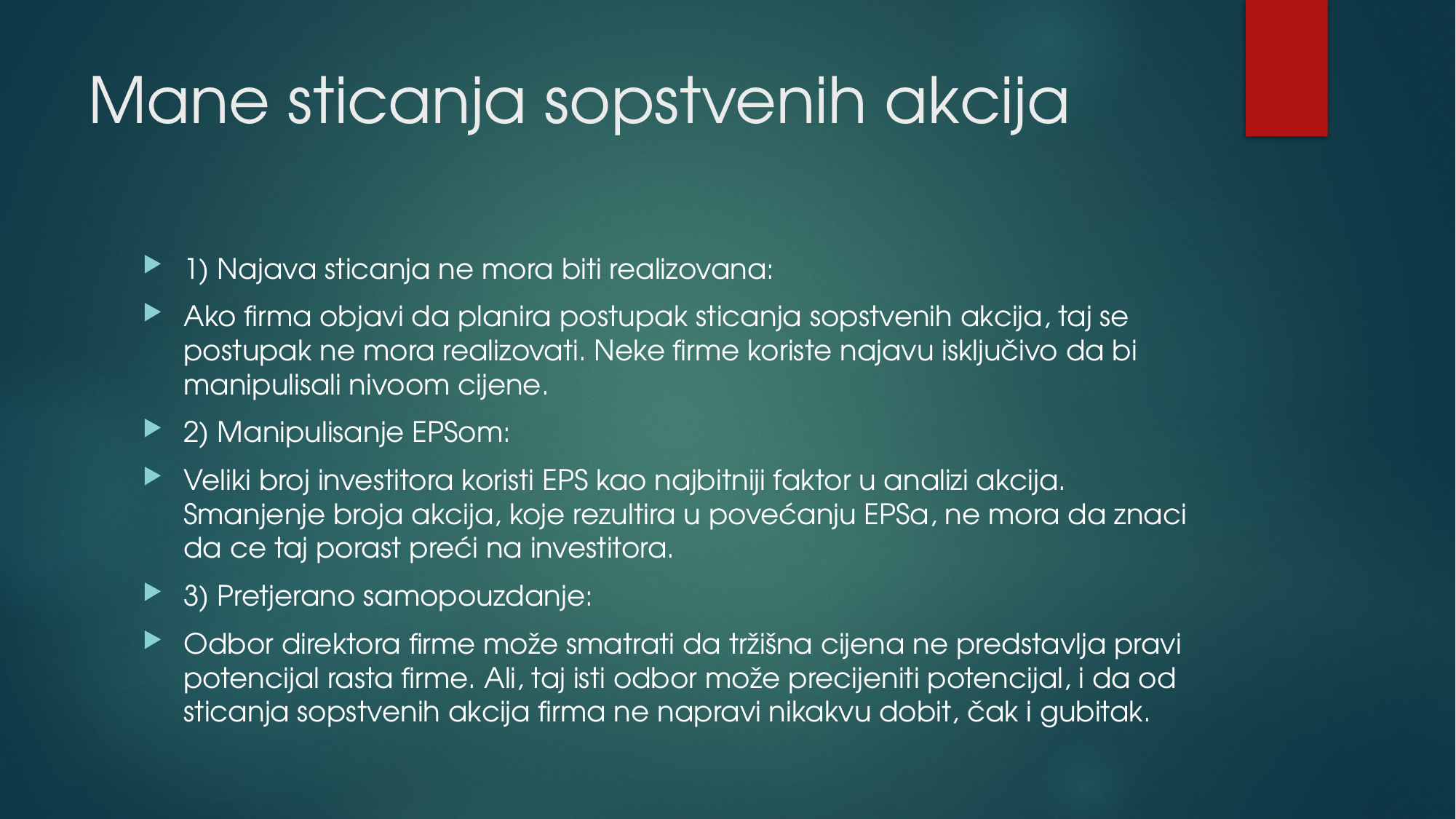

# Mane sticanja sopstvenih akcija
1) Najava sticanja ne mora biti realizovana:
Ako firma objavi da planira postupak sticanja sopstvenih akcija, taj se postupak ne mora realizovati. Neke firme koriste najavu isključivo da bi manipulisali nivoom cijene.
2) Manipulisanje EPSom:
Veliki broj investitora koristi EPS kao najbitniji faktor u analizi akcija. Smanjenje broja akcija, koje rezultira u povećanju EPSa, ne mora da znaci da ce taj porast preći na investitora.
3) Pretjerano samopouzdanje:
Odbor direktora firme može smatrati da tržišna cijena ne predstavlja pravi potencijal rasta firme. Ali, taj isti odbor može precijeniti potencijal, i da od sticanja sopstvenih akcija firma ne napravi nikakvu dobit, čak i gubitak.